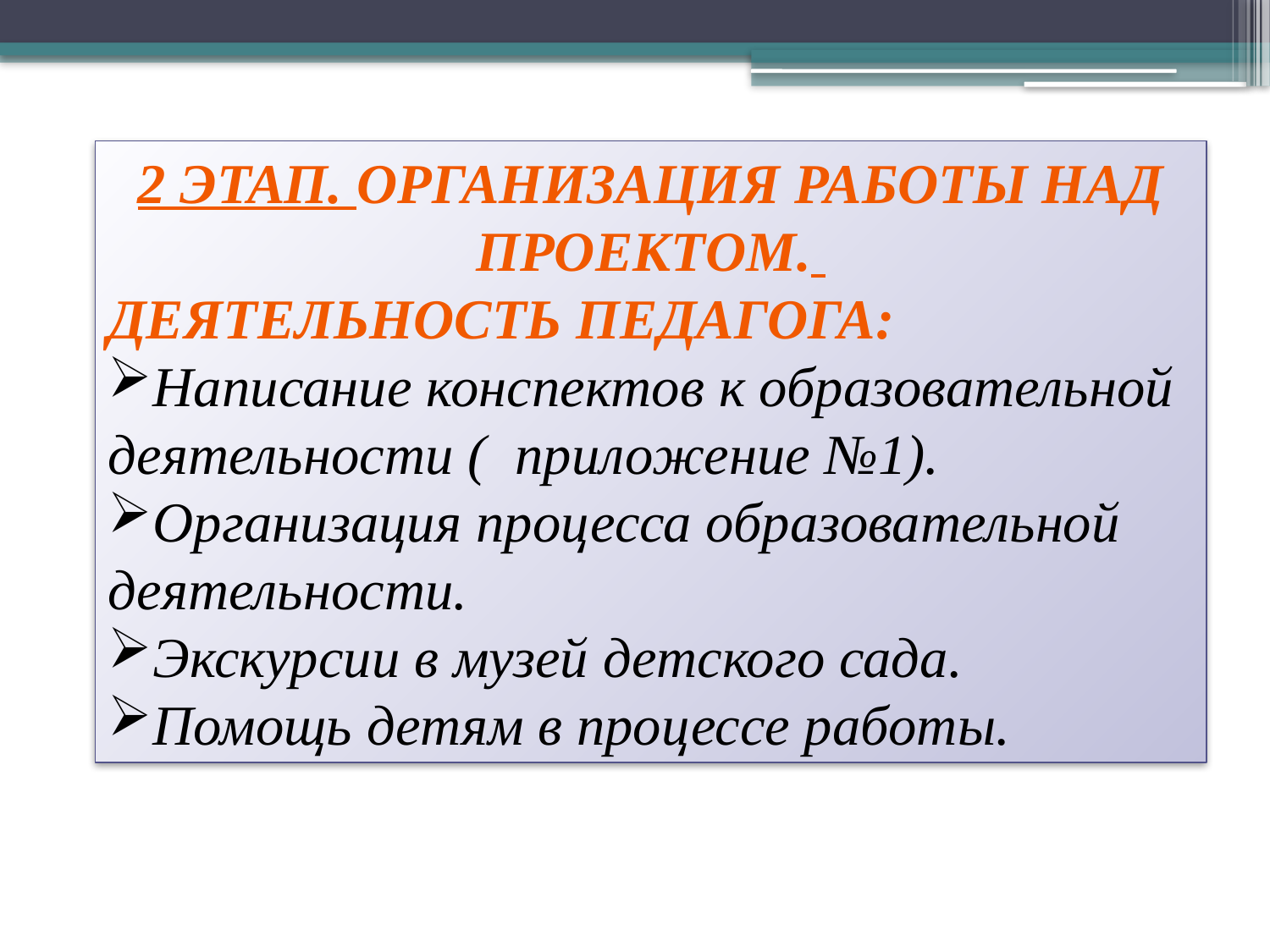

2 этап. Организация работы над проектом.
Деятельность педагога:
Написание конспектов к образовательной деятельности (  приложение №1).
Организация процесса образовательной  деятельности.
Экскурсии в музей детского сада.
Помощь детям в процессе работы.